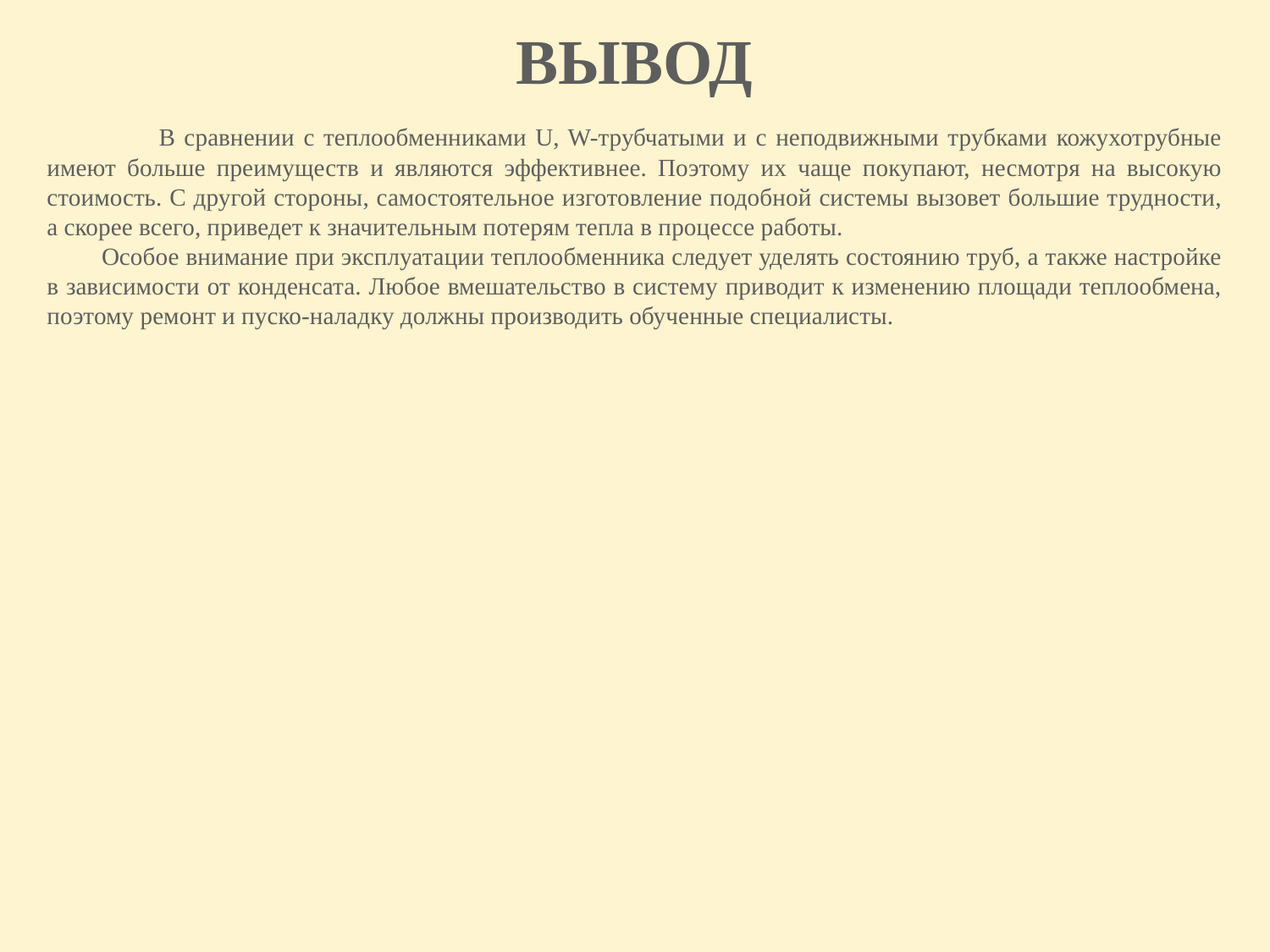

# ВЫВОД

         В сравнении с теплообменниками U, W-трубчатыми и с неподвижными трубками кожухотрубные имеют больше преимуществ и являются эффективнее. Поэтому их чаще покупают, несмотря на высокую стоимость. С другой стороны, самостоятельное изготовление подобной системы вызовет большие трудности, а скорее всего, приведет к значительным потерям тепла в процессе работы.
        Особое внимание при эксплуатации теплообменника следует уделять состоянию труб, а также настройке в зависимости от конденсата. Любое вмешательство в систему приводит к изменению площади теплообмена, поэтому ремонт и пуско-наладку должны производить обученные специалисты.